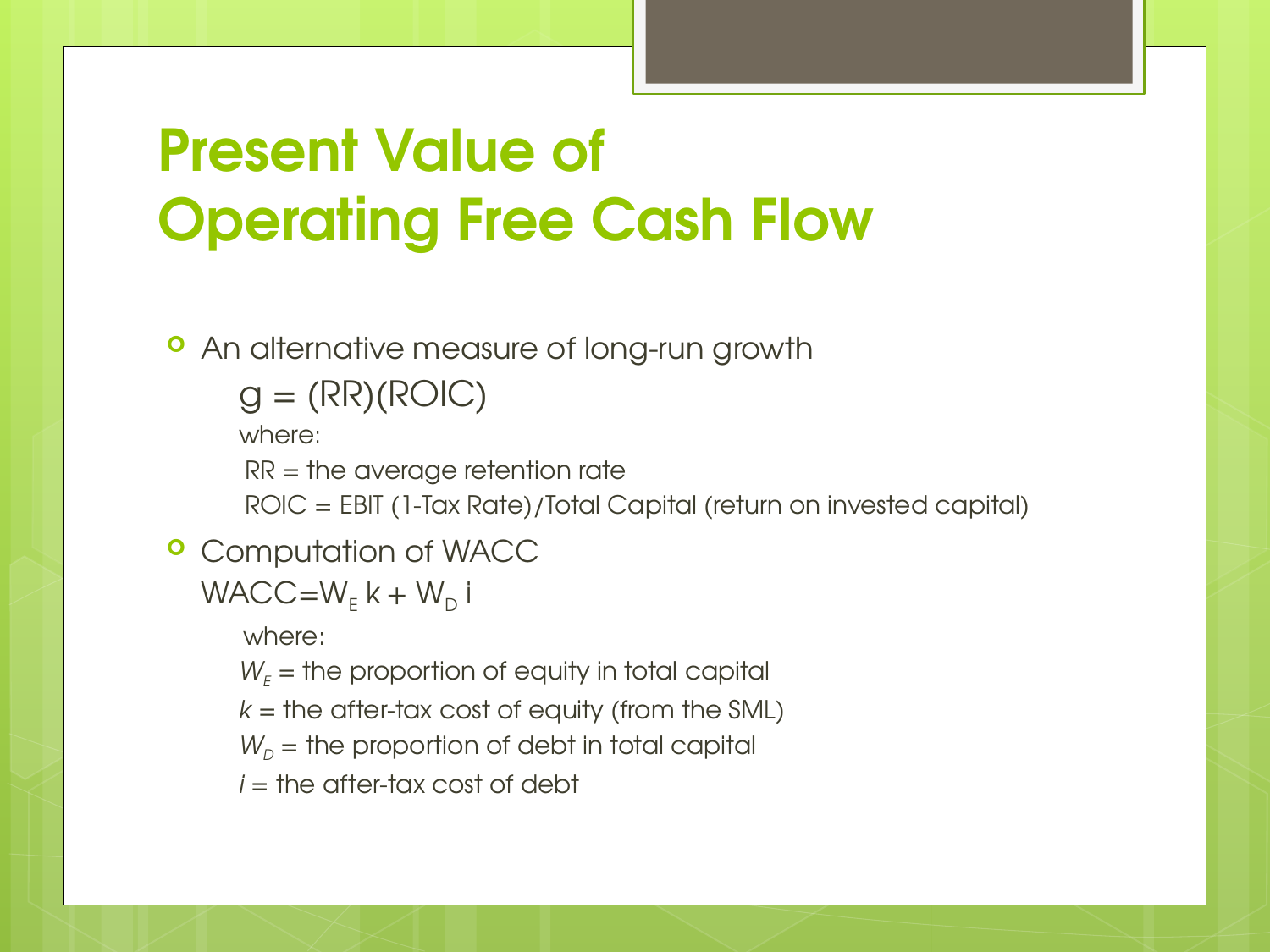

# Present Value of Operating Free Cash Flow
An alternative measure of long-run growth
			g = (RR)(ROIC)
	where:
RR = the average retention rate
ROIC = EBIT (1-Tax Rate)/Total Capital (return on invested capital)
Computation of WACC
			WACC=WE k + WD i
	      where:
		WE = the proportion of equity in total capital
		k = the after-tax cost of equity (from the SML)
		WD = the proportion of debt in total capital
		i = the after-tax cost of debt